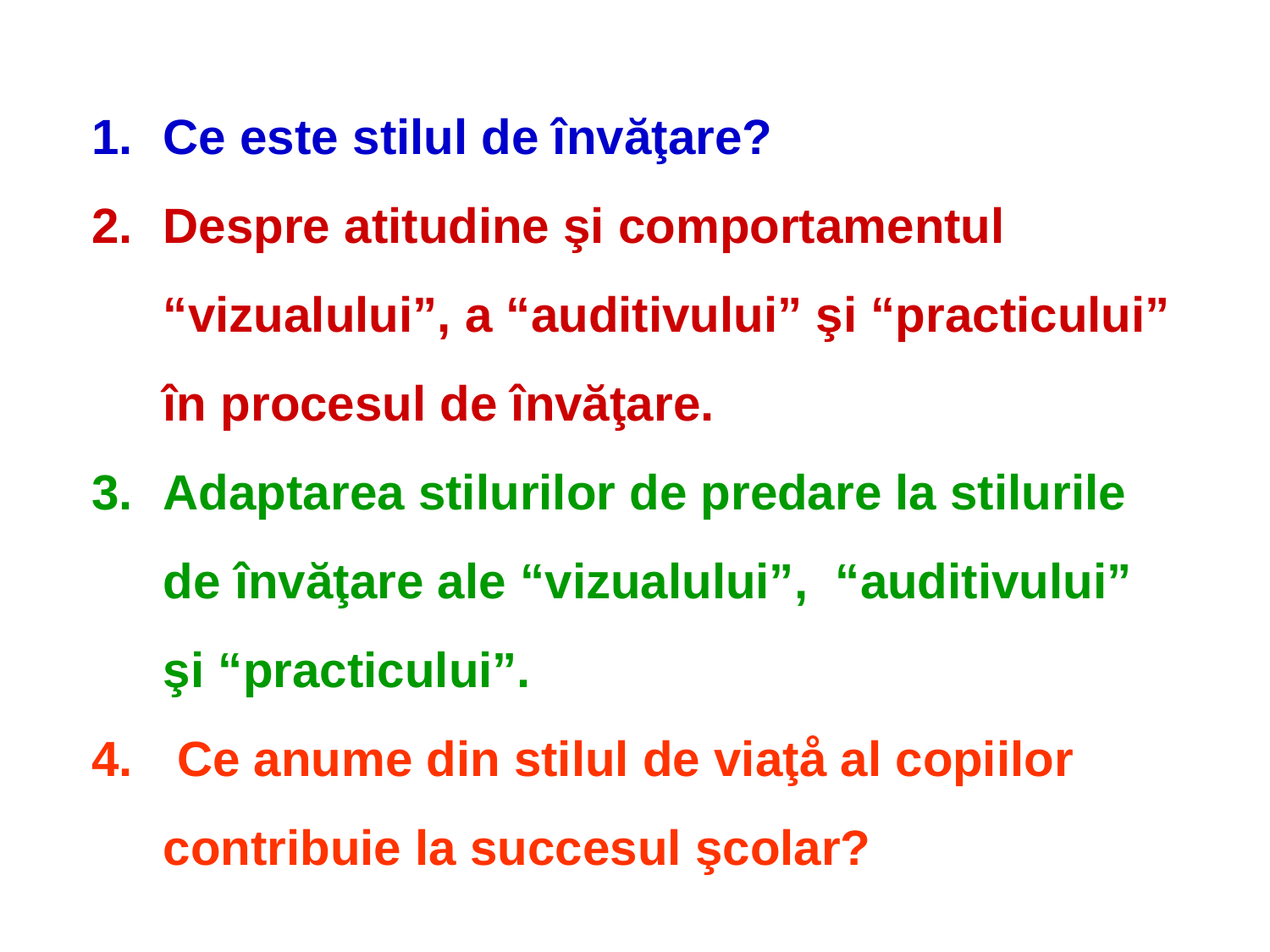

Ce este stilul de învăţare?
Despre atitudine şi comportamentul “vizualului”, a “auditivului” şi “practicului” în procesul de învăţare.
Adaptarea stilurilor de predare la stilurile de învăţare ale “vizualului”,  “auditivului” şi “practicului”.
 Ce anume din stilul de viaţå al copiilor contribuie la succesul şcolar?